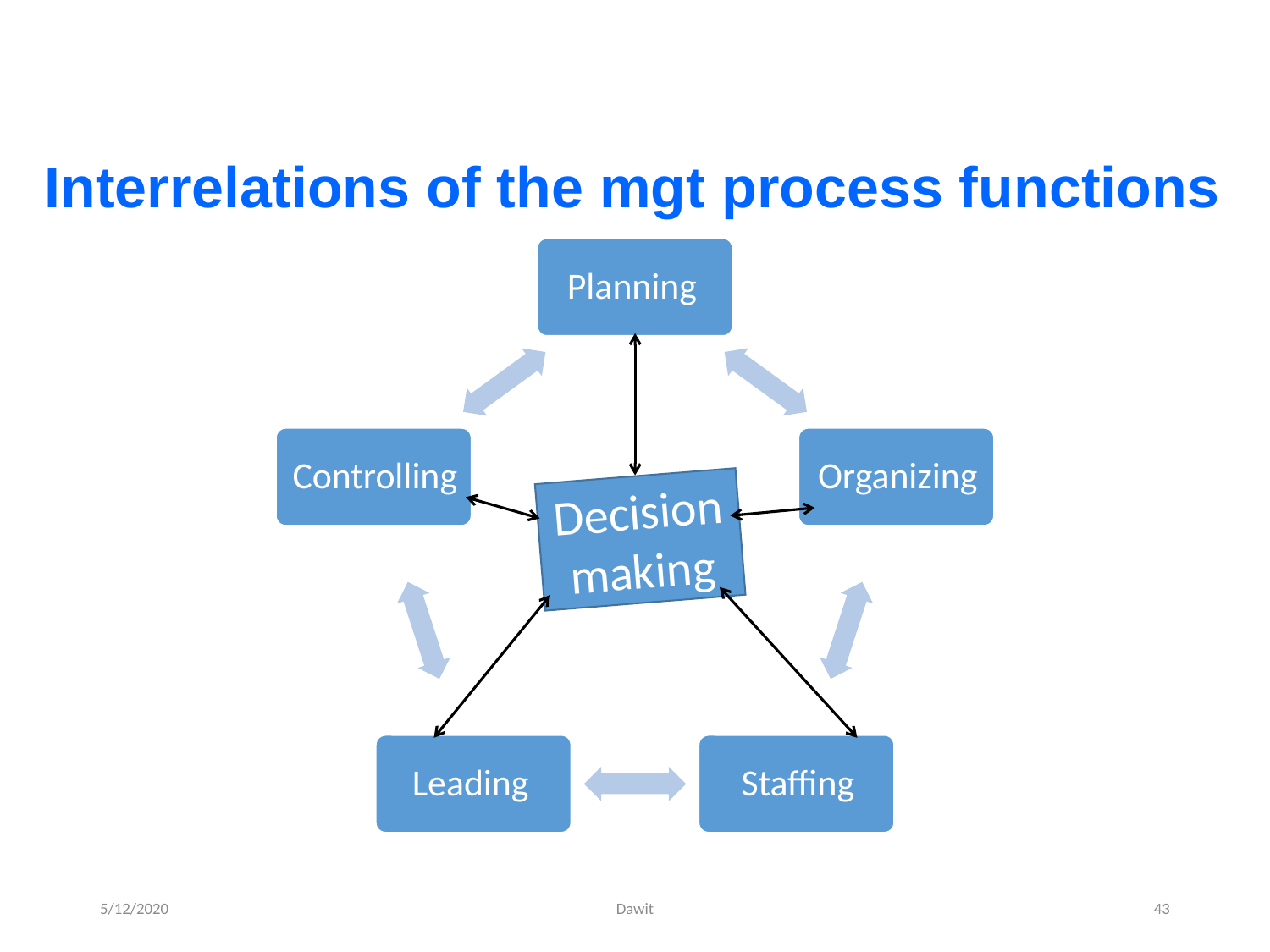

# Interrelations of the mgt process functions
Planning

Organizing

Staffing

Leading

Controlling

Decision making
5/12/2020
Dawit
43